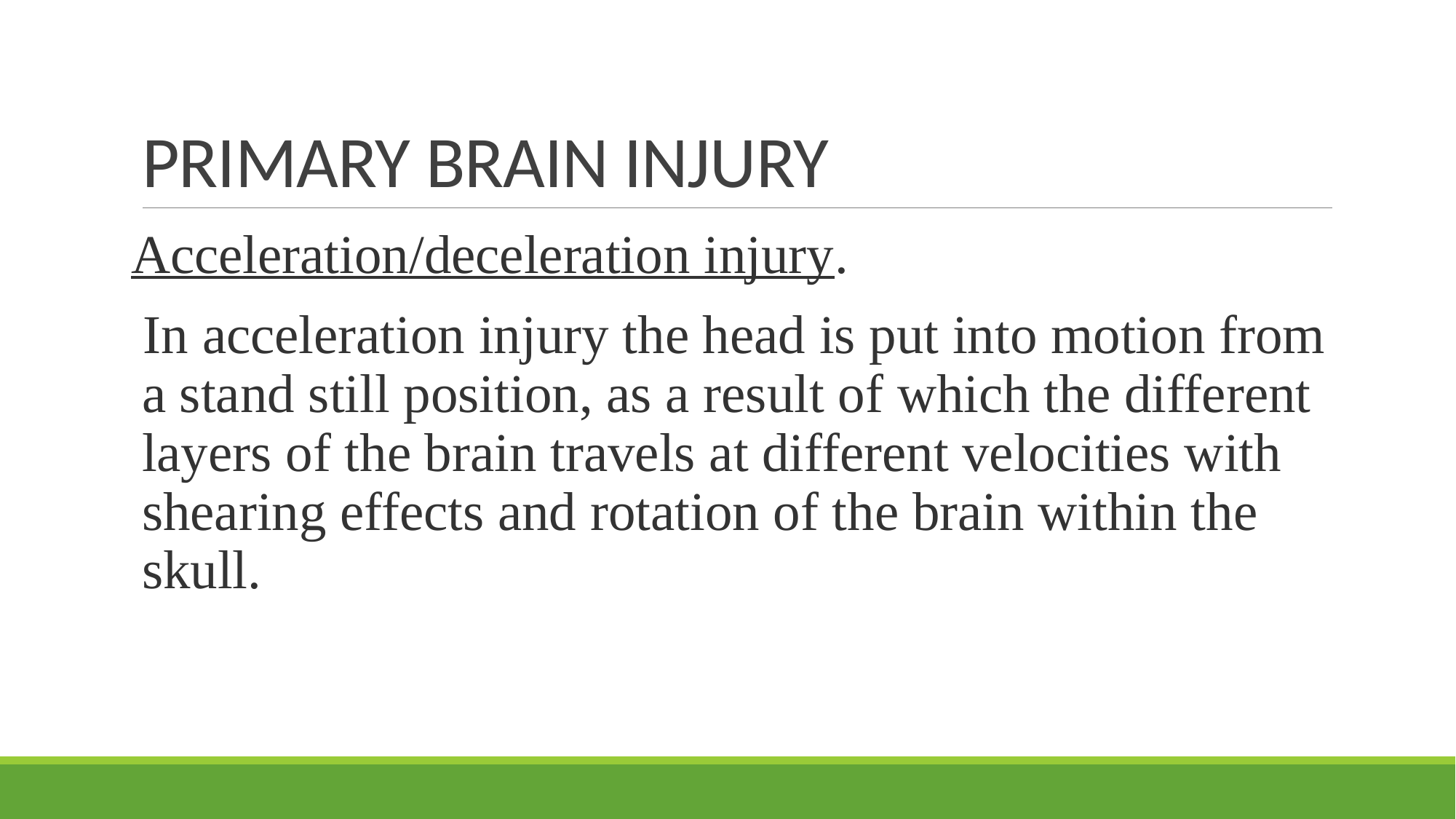

# PRIMARY BRAIN INJURY
Acceleration/deceleration injury.
In acceleration injury the head is put into motion from a stand still position, as a result of which the different layers of the brain travels at different velocities with shearing effects and rotation of the brain within the skull.